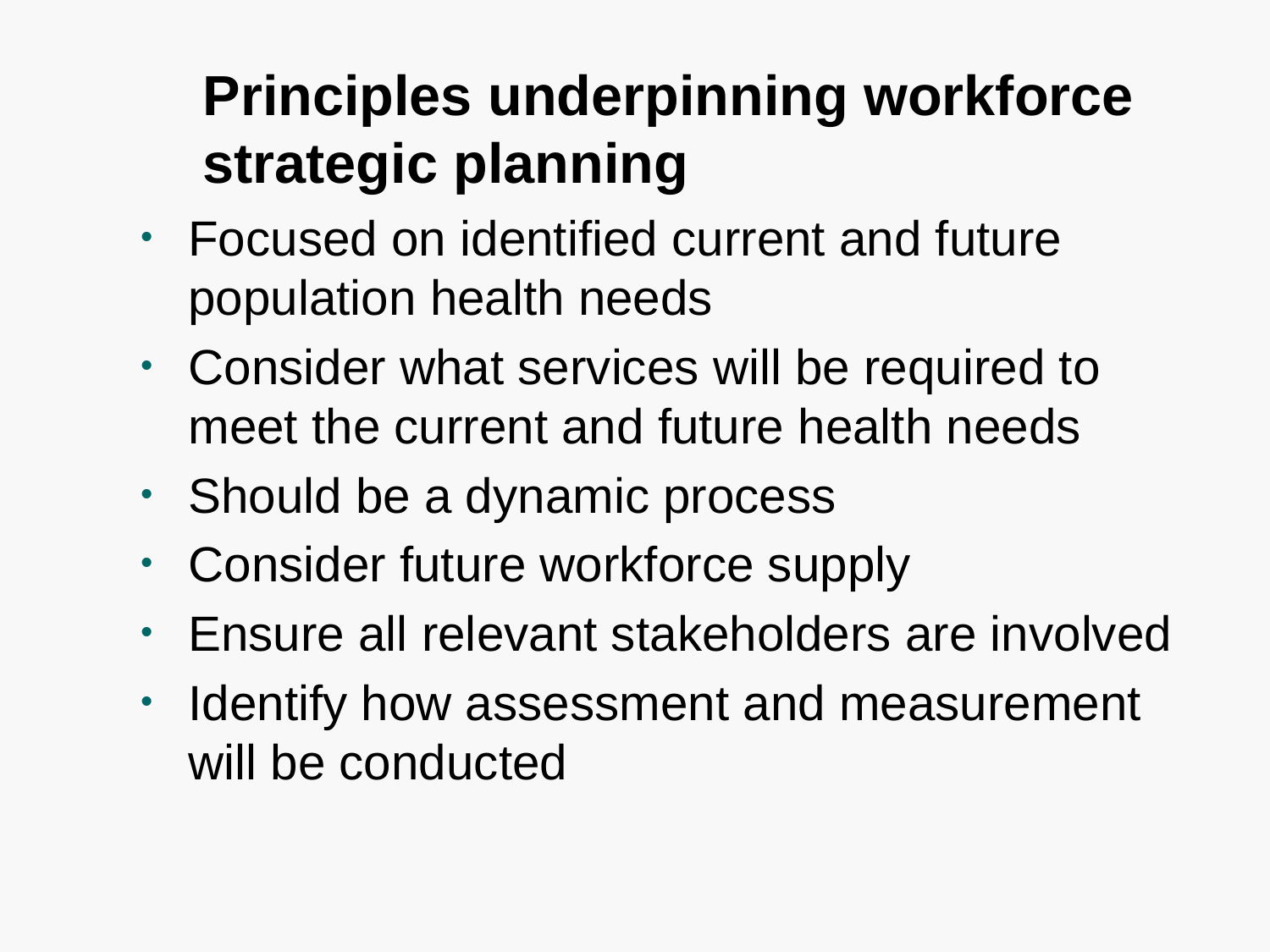

# Principles underpinning workforce strategic planning
Focused on identified current and future population health needs
Consider what services will be required to meet the current and future health needs
Should be a dynamic process
Consider future workforce supply
Ensure all relevant stakeholders are involved
Identify how assessment and measurement will be conducted